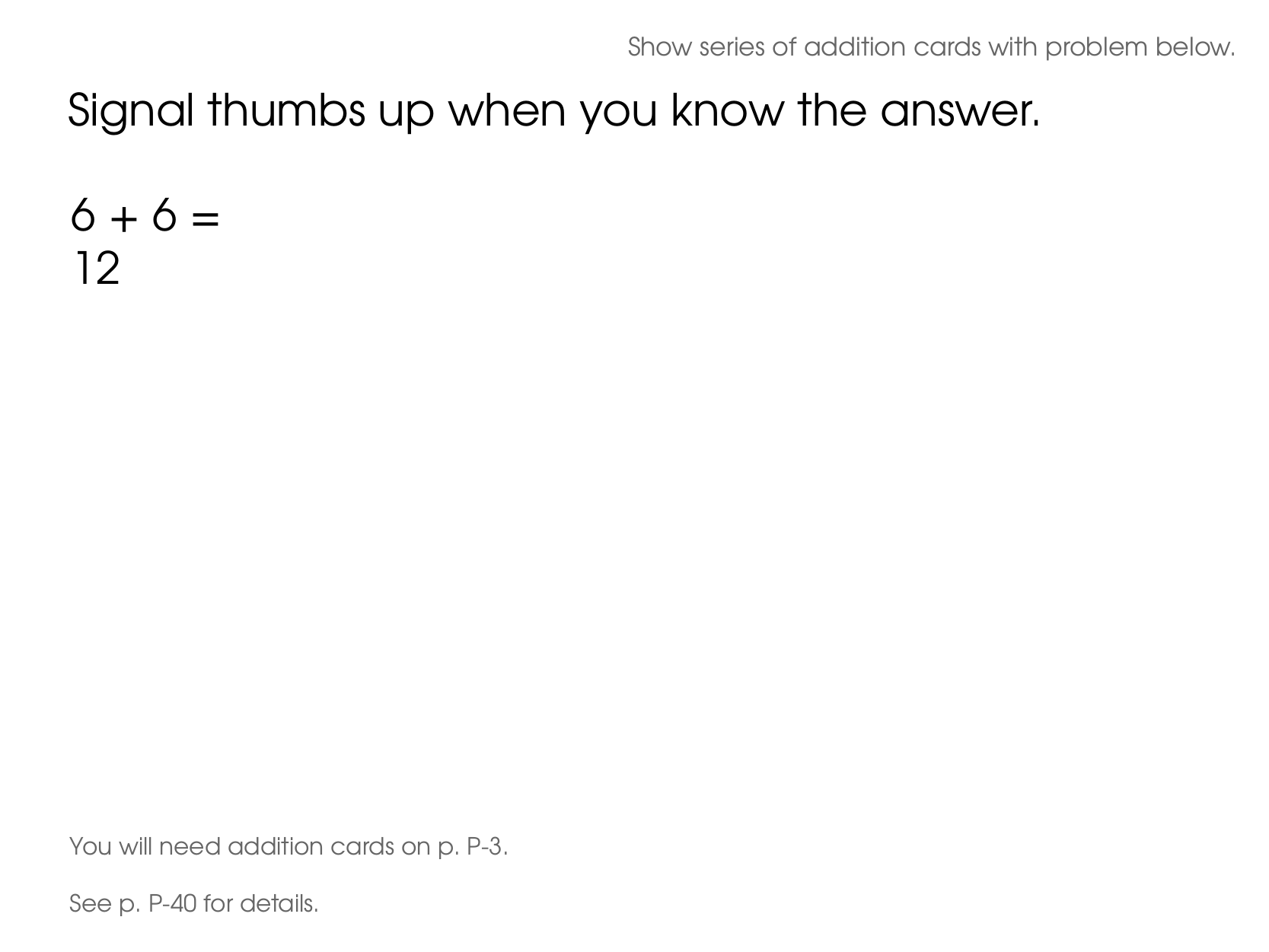

Show series of addition cards with problem below.
Signal thumbs up when you know the answer.
6 + 6 = 12
You will need addition cards on p. P-3.
See p. P-40 for details.